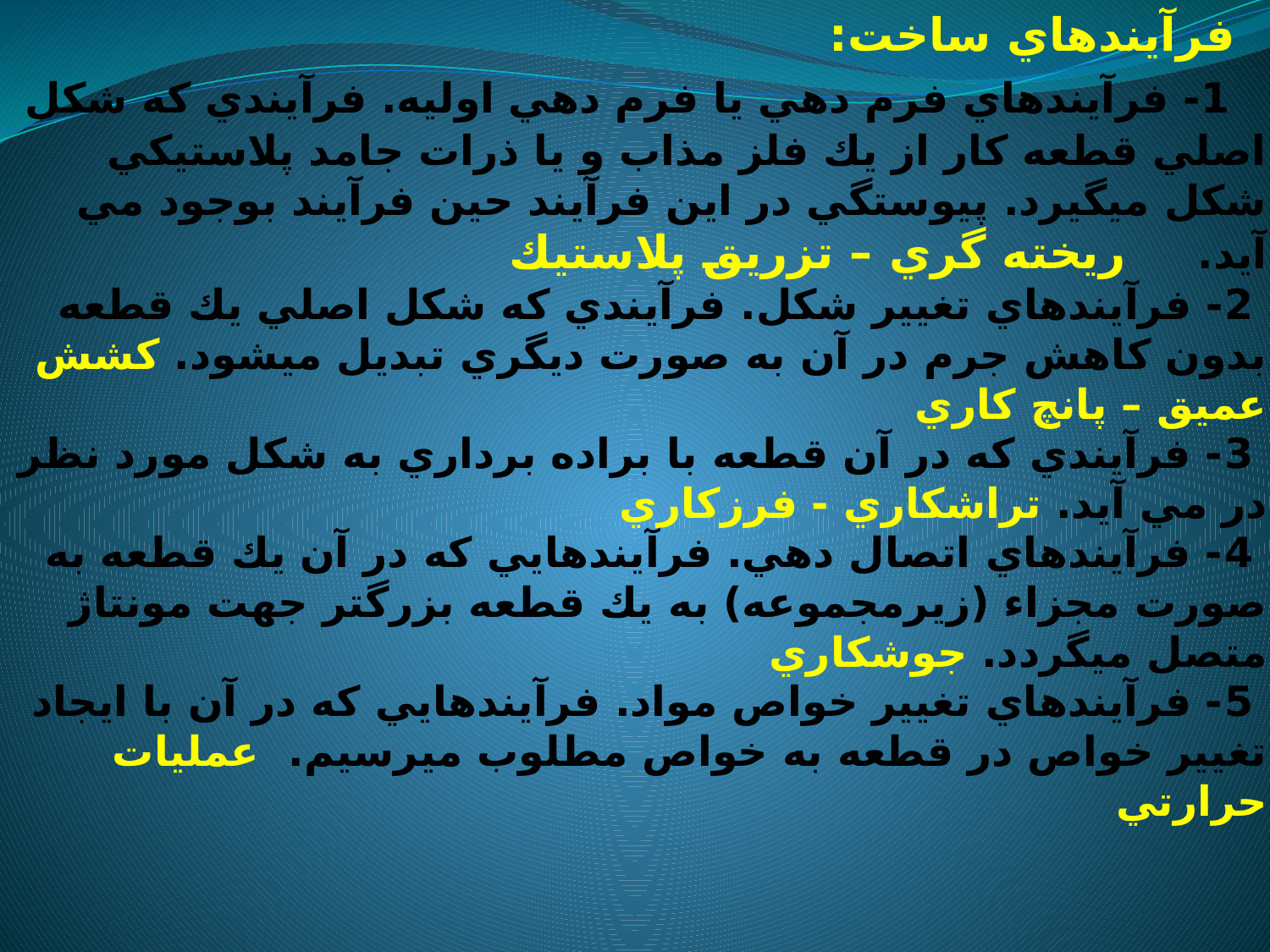

# فرآيندهاي ساخت: 1- فرآيندهاي فرم دهي يا فرم دهي اوليه. فرآيندي كه شكل اصلي قطعه كار از يك فلز مذاب و يا ذرات جامد پلاستيكي شكل ميگيرد. پيوستگي در اين فرآيند حين فرآيند بوجود مي آيد.     ريخته گري – تزريق پلاستيك 2- فرآيندهاي تغيير شكل. فرآيندي كه شكل اصلي يك قطعه بدون كاهش جرم در آن به صورت ديگري تبديل ميشود. كشش عميق – پانچ كاري 3- فرآيندي كه در آن قطعه با براده برداري به شكل مورد نظر در مي آيد. تراشكاري - فرزكاري 4- فرآيندهاي اتصال دهي. فرآيندهايي كه در آن يك قطعه به صورت مجزاء (زيرمجموعه) به يك قطعه بزرگتر جهت مونتاژ متصل ميگردد. جوشكاري 5- فرآيندهاي تغيير خواص مواد. فرآيندهايي كه در آن با ايجاد تغيير خواص در قطعه به خواص مطلوب ميرسيم.  عمليات حرارتي